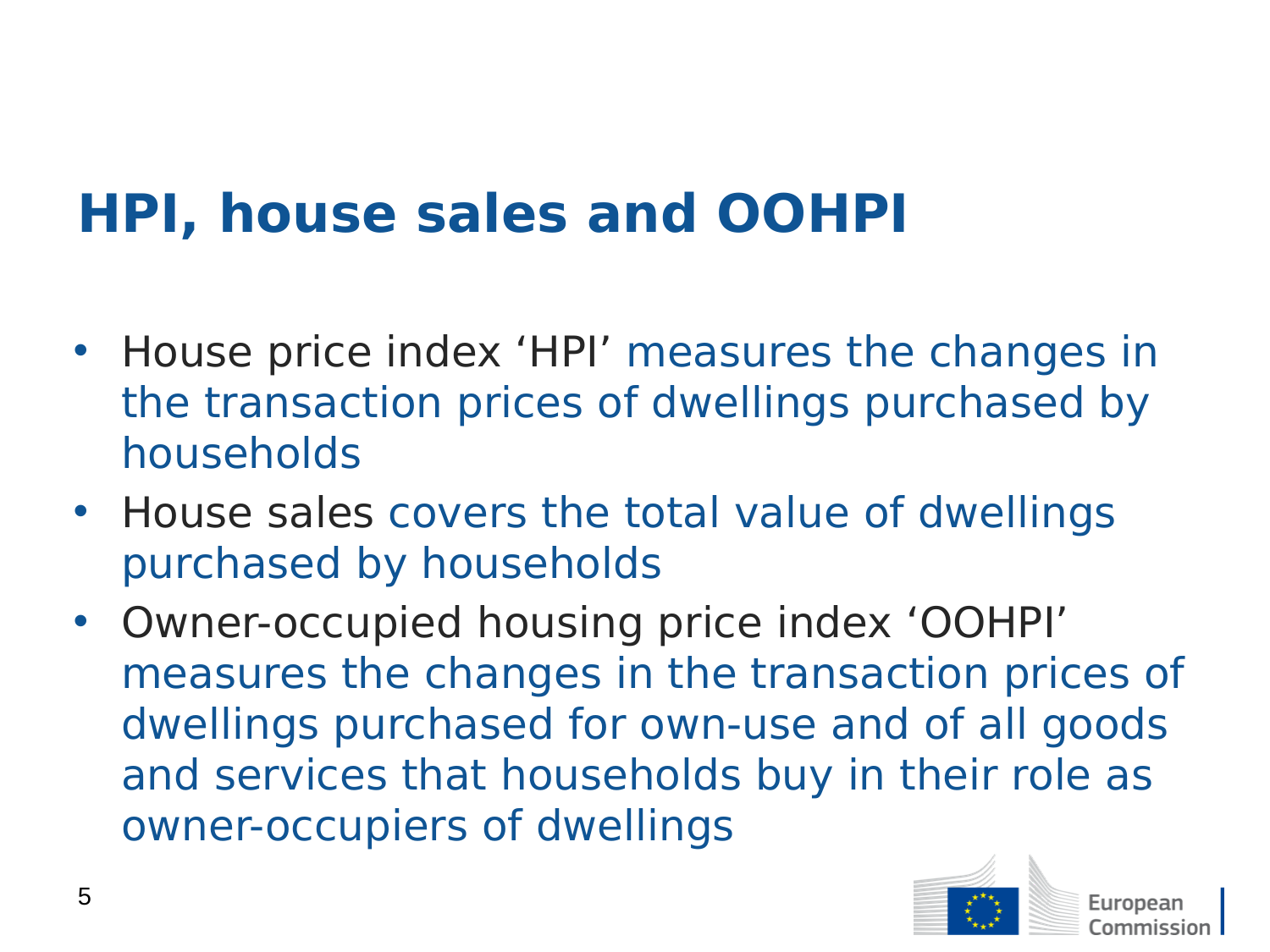

# HPI, house sales and OOHPI
House price index ‘HPI’ measures the changes in the transaction prices of dwellings purchased by households
House sales covers the total value of dwellings purchased by households
Owner-occupied housing price index ‘OOHPI’ measures the changes in the transaction prices of dwellings purchased for own-use and of all goods and services that households buy in their role as owner-occupiers of dwellings

5